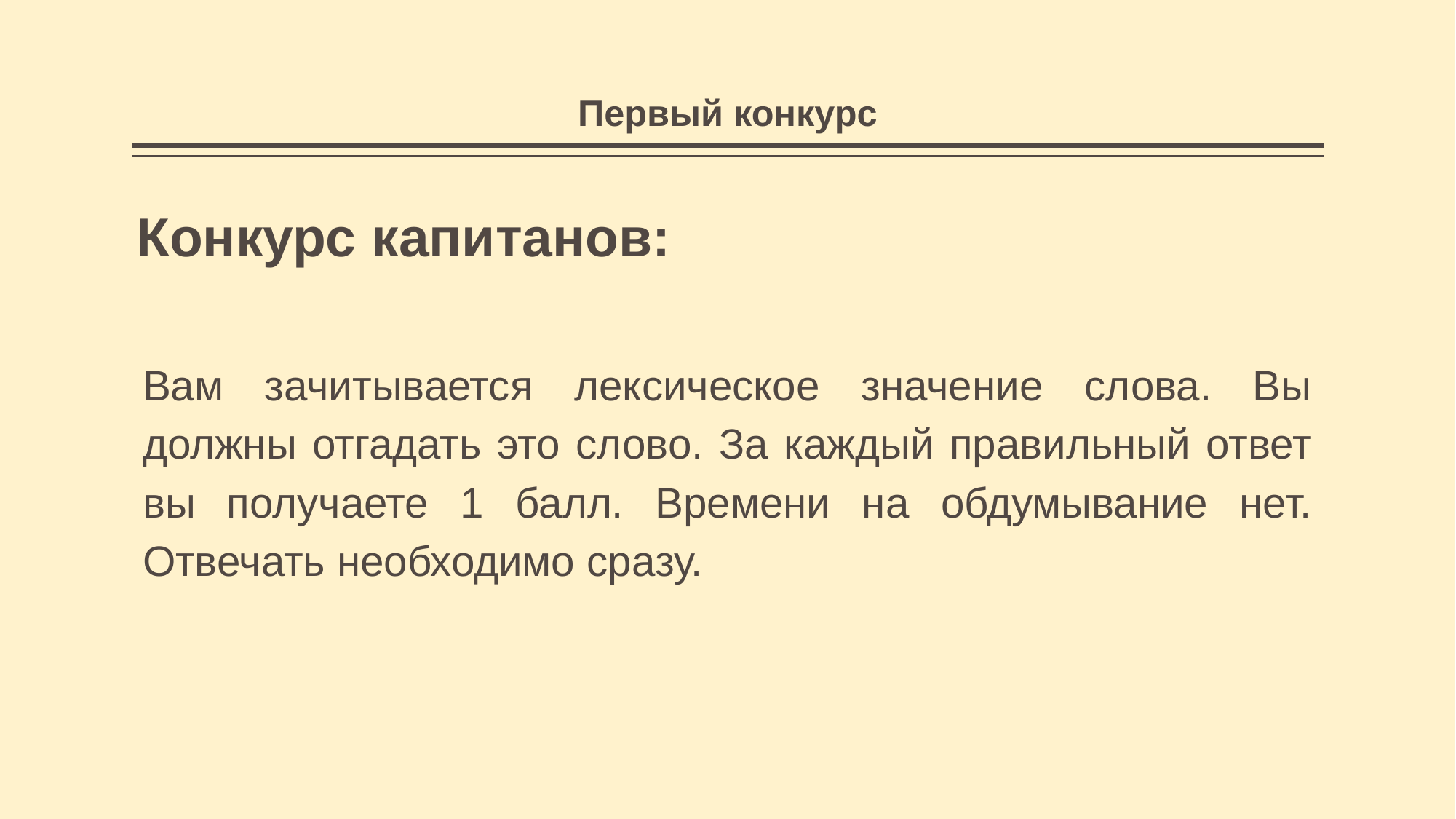

# Первый конкурс
Конкурс капитанов:
Вам зачитывается лексическое значение слова. Вы должны отгадать это слово. За каждый правильный ответ вы получаете 1 балл. Времени на обдумывание нет. Отвечать необходимо сразу.